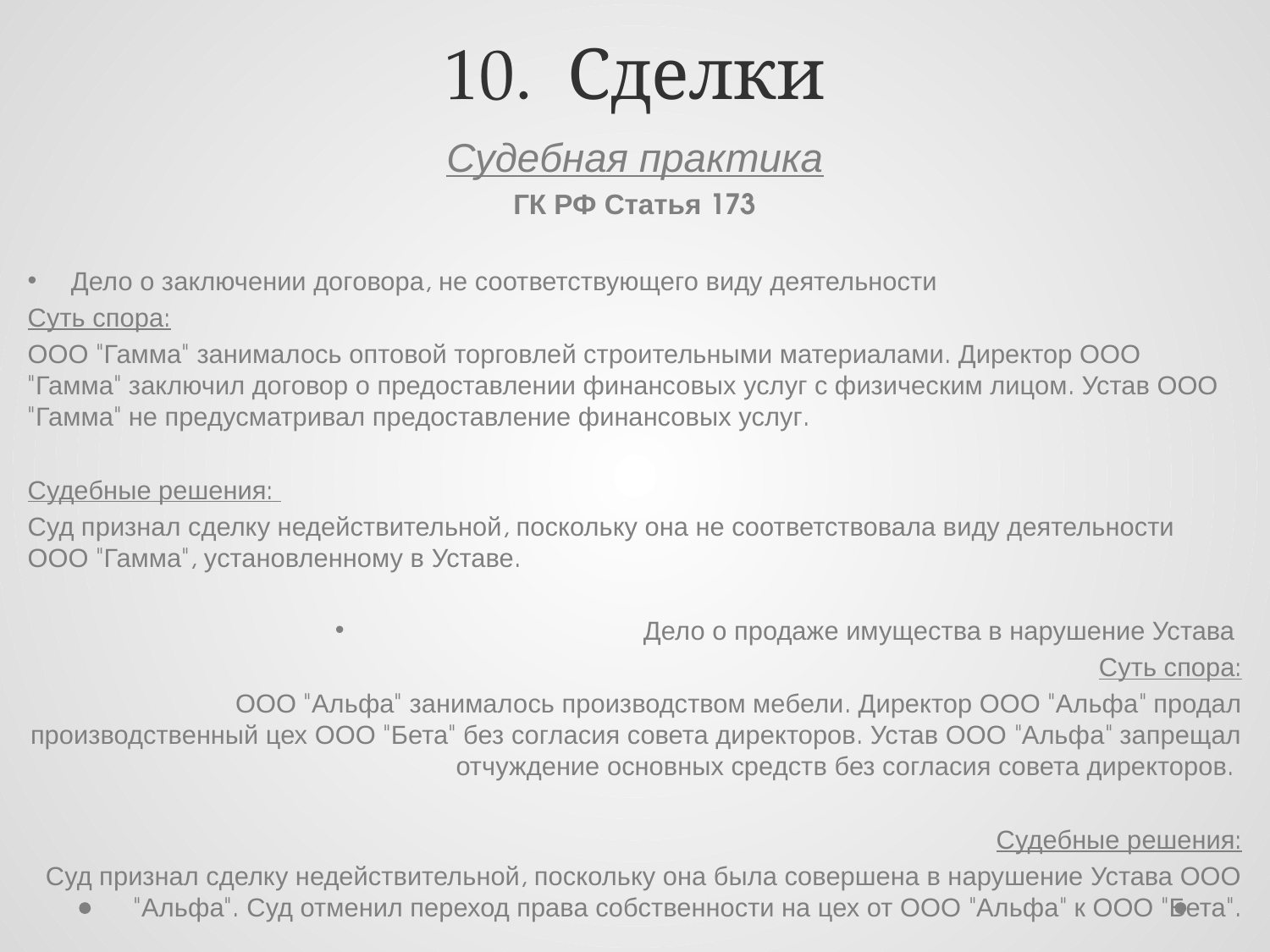

# 10.  Сделки
Судебная практика
ГК РФ Статья 173

Дело о заключении договора, не соответствующего виду деятельности
Суть спора:
ООО "Гамма" занималось оптовой торговлей строительными материалами. Директор ООО "Гамма" заключил договор о предоставлении финансовых услуг с физическим лицом. Устав ООО "Гамма" не предусматривал предоставление финансовых услуг.

Судебные решения:
Суд признал сделку недействительной, поскольку она не соответствовала виду деятельности ООО "Гамма", установленному в Уставе.

Дело о продаже имущества в нарушение Устава
Суть спора:
ООО "Альфа" занималось производством мебели. Директор ООО "Альфа" продал производственный цех ООО "Бета" без согласия совета директоров. Устав ООО "Альфа" запрещал отчуждение основных средств без согласия совета директоров.

Судебные решения:
Суд признал сделку недействительной, поскольку она была совершена в нарушение Устава ООО "Альфа". Суд отменил переход права собственности на цех от ООО "Альфа" к ООО "Бета".